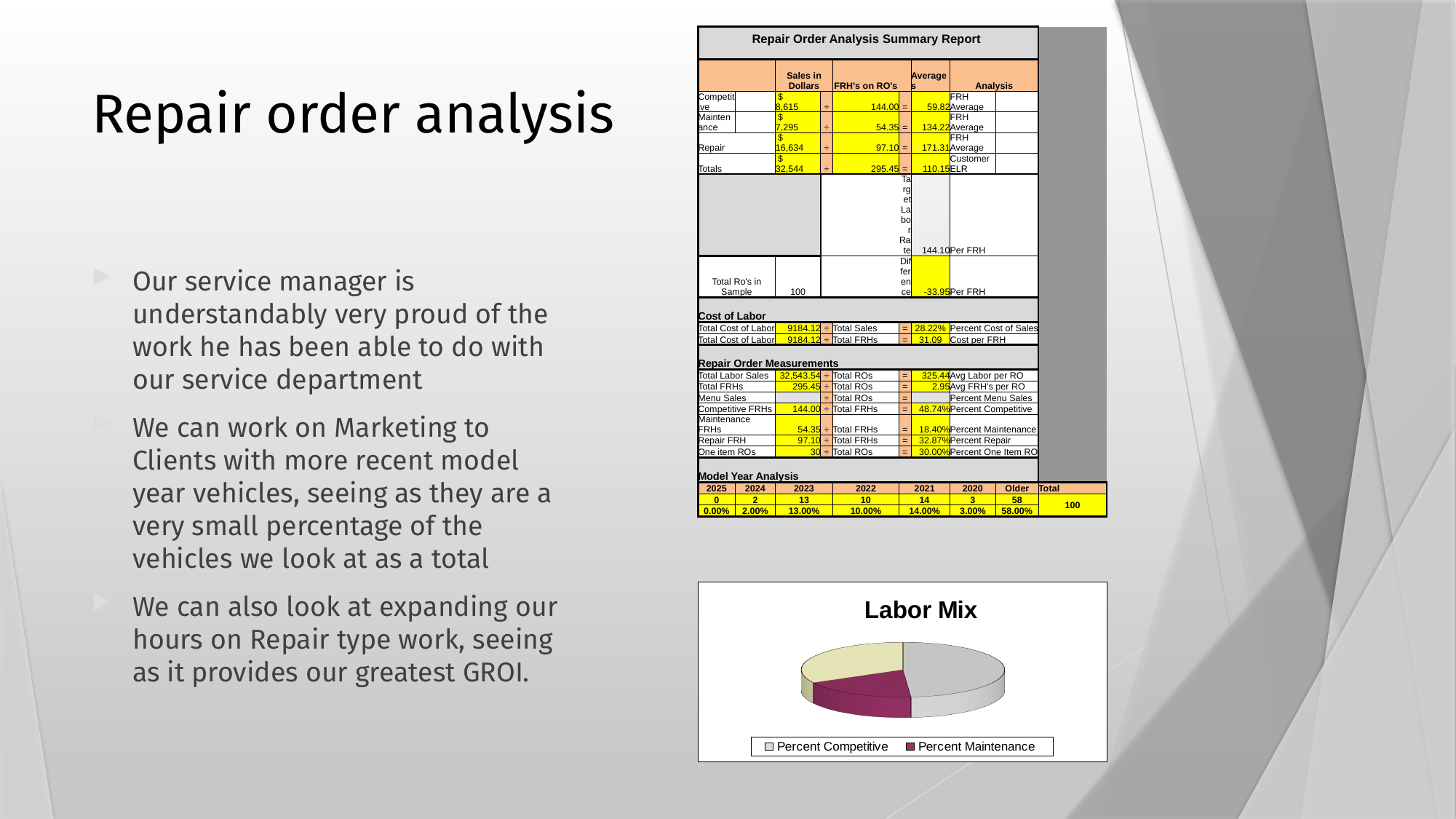

| Repair Order Analysis Summary Report |  |  |  |  |  |  |  |  |  |
| --- | --- | --- | --- | --- | --- | --- | --- | --- | --- |
|  |  |  |  |  |  |  |  |  |  |
|  |  | Sales in Dollars |  | FRH's on RO's |  |  |  |  |  |
|  |  |  |  |  |  | Averages | Analysis |  |  |
| Competitive |  | $ 8,615 | ÷ | 144.00 | = | 59.82 | FRH Average |  |  |
| Maintenance |  | $ 7,295 | ÷ | 54.35 | = | 134.22 | FRH Average |  |  |
| Repair |  | $ 16,634 | ÷ | 97.10 | = | 171.31 | FRH Average |  |  |
| Totals |  | $ 32,544 | ÷ | 295.45 | = | 110.15 | Customer ELR |  |  |
|  |  |  |  |  | Target Labor Rate | 144.10 | Per FRH |  |  |
| Total Ro's in Sample |  | 100 |  |  | Difference | -33.95 | Per FRH |  |  |
|  |  |  |  |  |  |  |  |  |  |
| Cost of Labor |  |  |  |  |  |  |  |  |  |
| Total Cost of Labor |  | 9184.12 | ÷ | Total Sales | = | 28.22% | Percent Cost of Sales |  |  |
| Total Cost of Labor |  | 9184.12 | ÷ | Total FRHs | = | 31.09 | Cost per FRH |  |  |
|  |  |  |  |  |  |  |  |  |  |
| Repair Order Measurements |  |  |  |  |  |  |  |  |  |
| Total Labor Sales |  | 32,543.54 | ÷ | Total ROs | = | 325.44 | Avg Labor per RO |  |  |
| Total FRHs |  | 295.45 | ÷ | Total ROs | = | 2.95 | Avg FRH's per RO |  |  |
| Menu Sales |  |  | ÷ | Total ROs | = |  | Percent Menu Sales |  |  |
| Competitive FRHs |  | 144.00 | ÷ | Total FRHs | = | 48.74% | Percent Competitive |  |  |
| Maintenance FRHs |  | 54.35 | ÷ | Total FRHs | = | 18.40% | Percent Maintenance |  |  |
| Repair FRH |  | 97.10 | ÷ | Total FRHs | = | 32.87% | Percent Repair |  |  |
| One item ROs |  | 30 | ÷ | Total ROs | = | 30.00% | Percent One Item RO |  |  |
|  |  |  |  |  |  |  |  |  |  |
| Model Year Analysis |  |  |  |  |  |  |  |  |  |
| 2025 | 2024 | 2023 |  | 2022 | 2021 |  | 2020 | Older | Total |
| 0 | 2 | 13 |  | 10 | 14 |  | 3 | 58 | 100 |
| 0.00% | 2.00% | 13.00% |  | 10.00% | 14.00% |  | 3.00% | 58.00% |  |
# Repair order analysis
Our service manager is understandably very proud of the work he has been able to do with our service department
We can work on Marketing to Clients with more recent model year vehicles, seeing as they are a very small percentage of the vehicles we look at as a total
We can also look at expanding our hours on Repair type work, seeing as it provides our greatest GROI.

[unsupported chart]